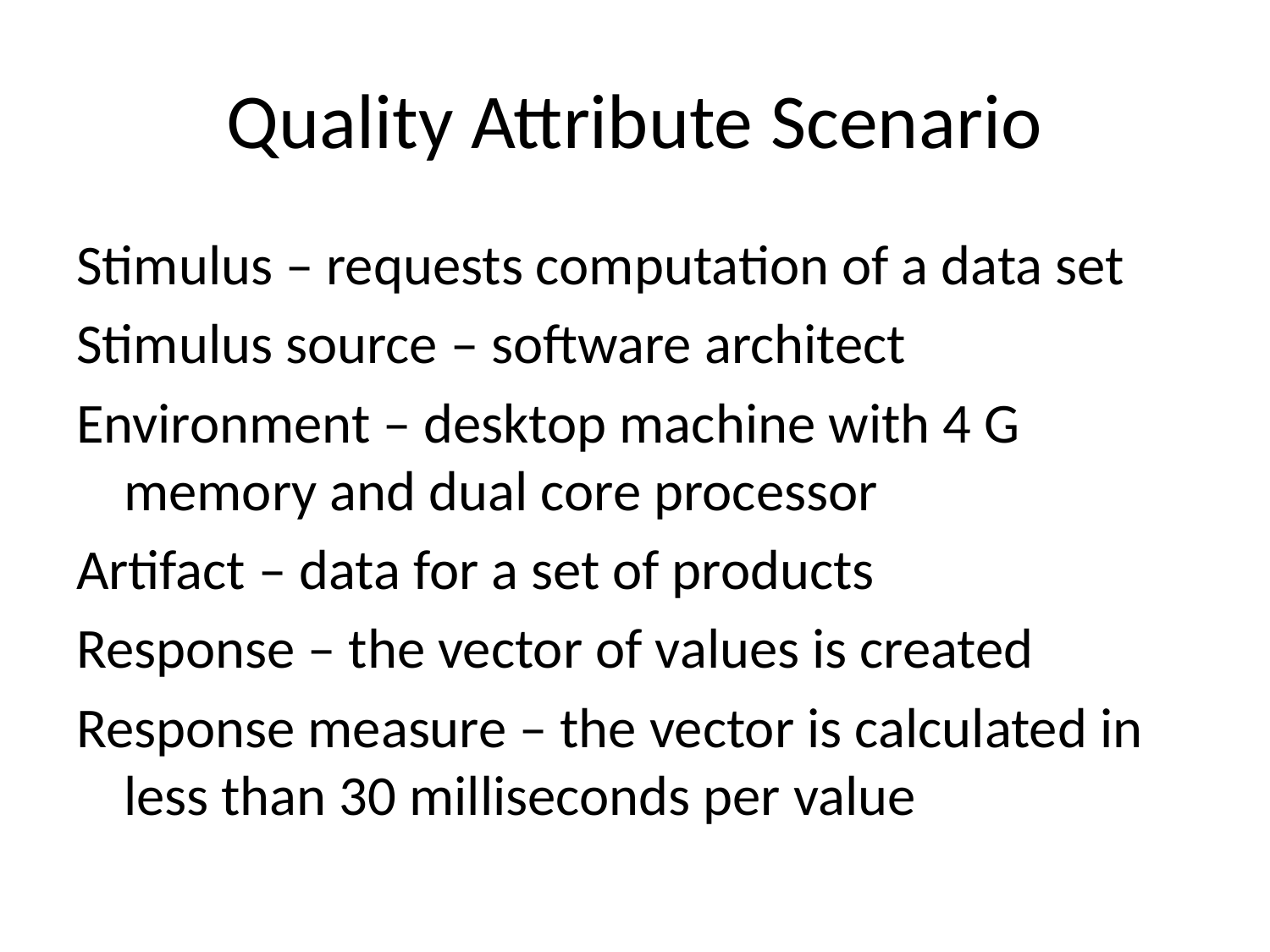

# Quality Attribute Scenario
Stimulus – requests computation of a data set
Stimulus source – software architect
Environment – desktop machine with 4 G memory and dual core processor
Artifact – data for a set of products
Response – the vector of values is created
Response measure – the vector is calculated in less than 30 milliseconds per value